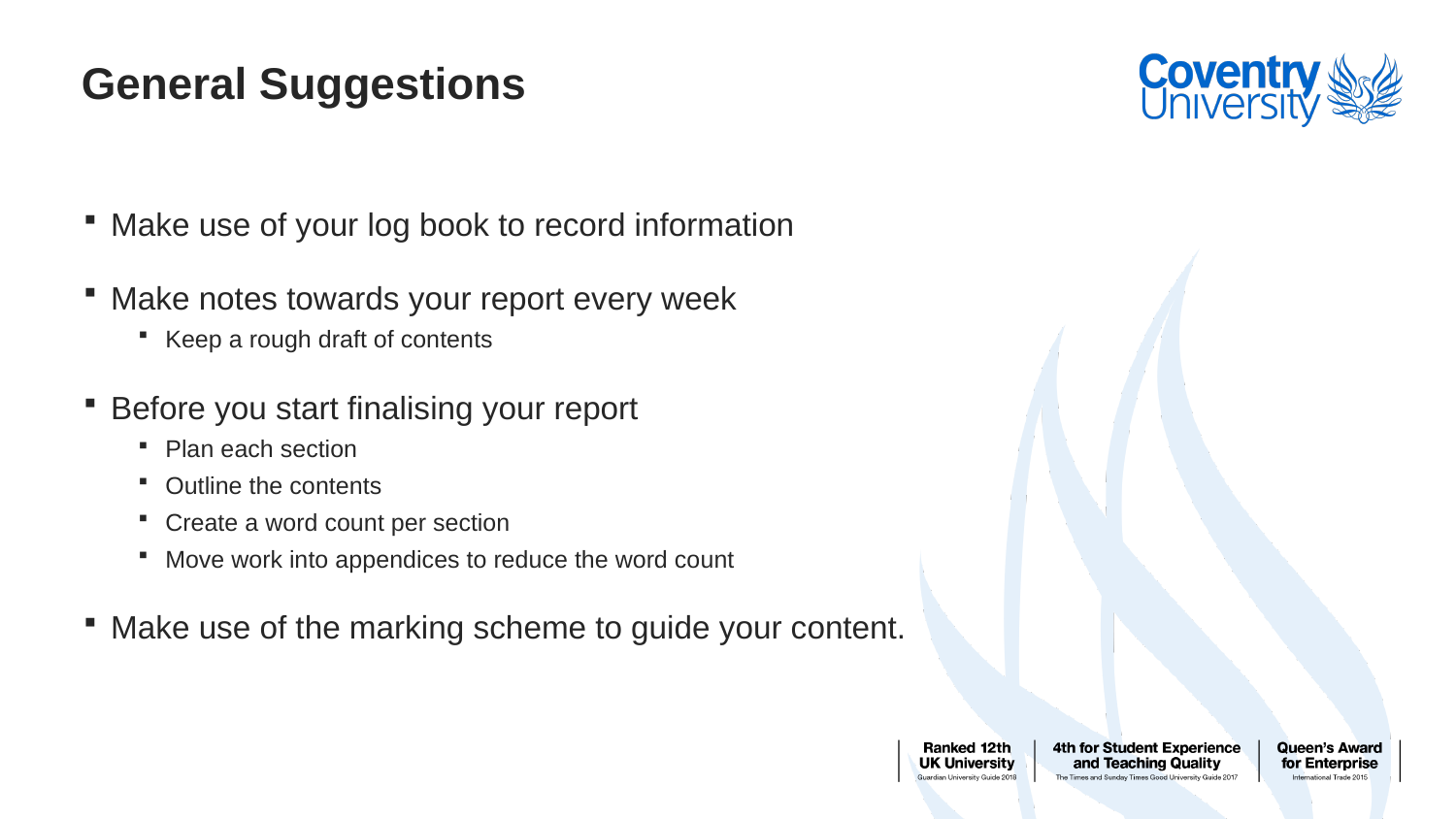

# General Suggestions
Make use of your log book to record information
Make notes towards your report every week
Keep a rough draft of contents
Before you start finalising your report
Plan each section
Outline the contents
Create a word count per section
Move work into appendices to reduce the word count
Make use of the marking scheme to guide your content.